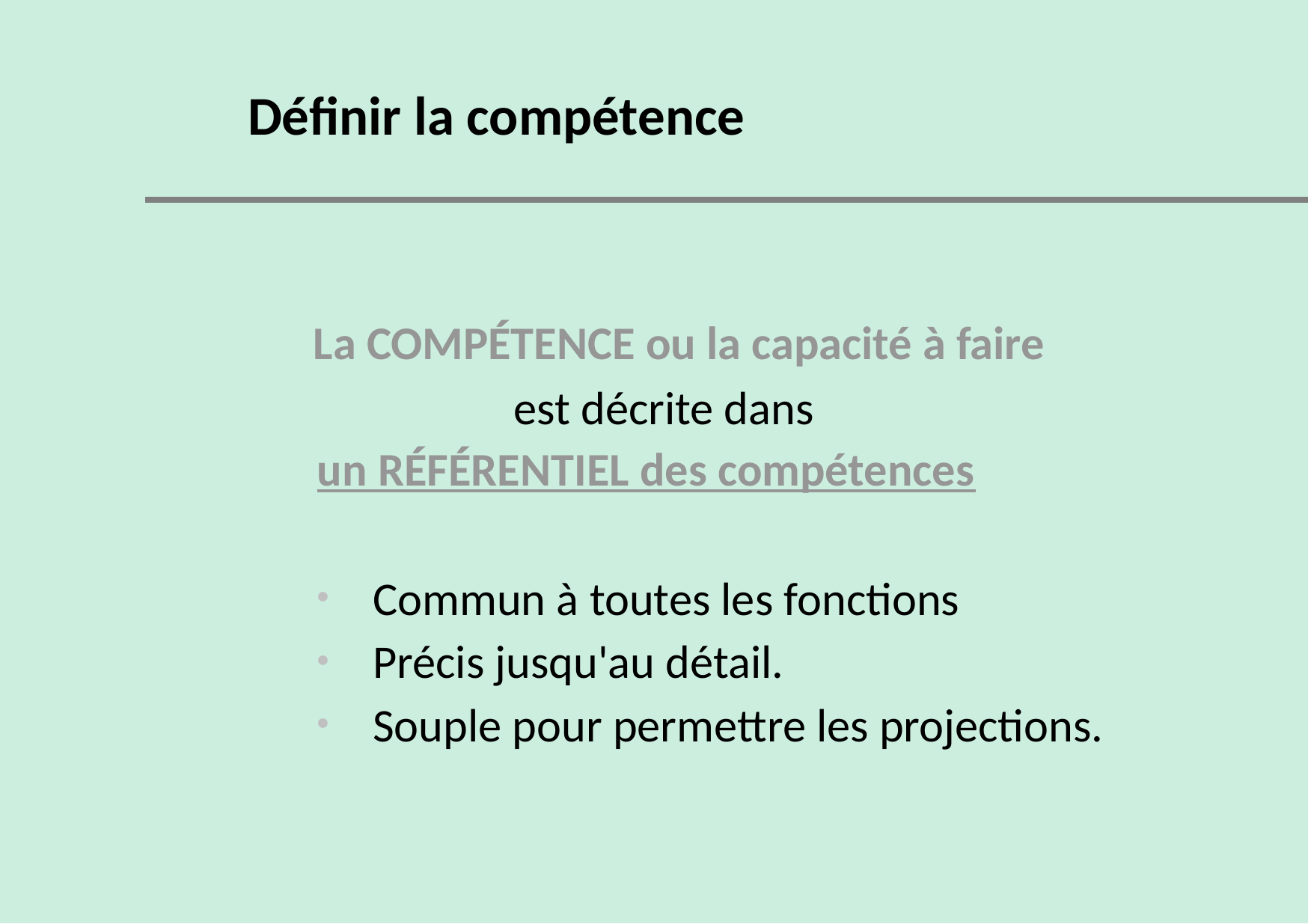

Définir la compétence

La COMPÉTENCE ou la capacité à faire
est décrite dans
un RÉFÉRENTIEL des compétences
Commun à toutes les fonctions
Précis jusqu'au détail.
Souple pour permettre les projections.